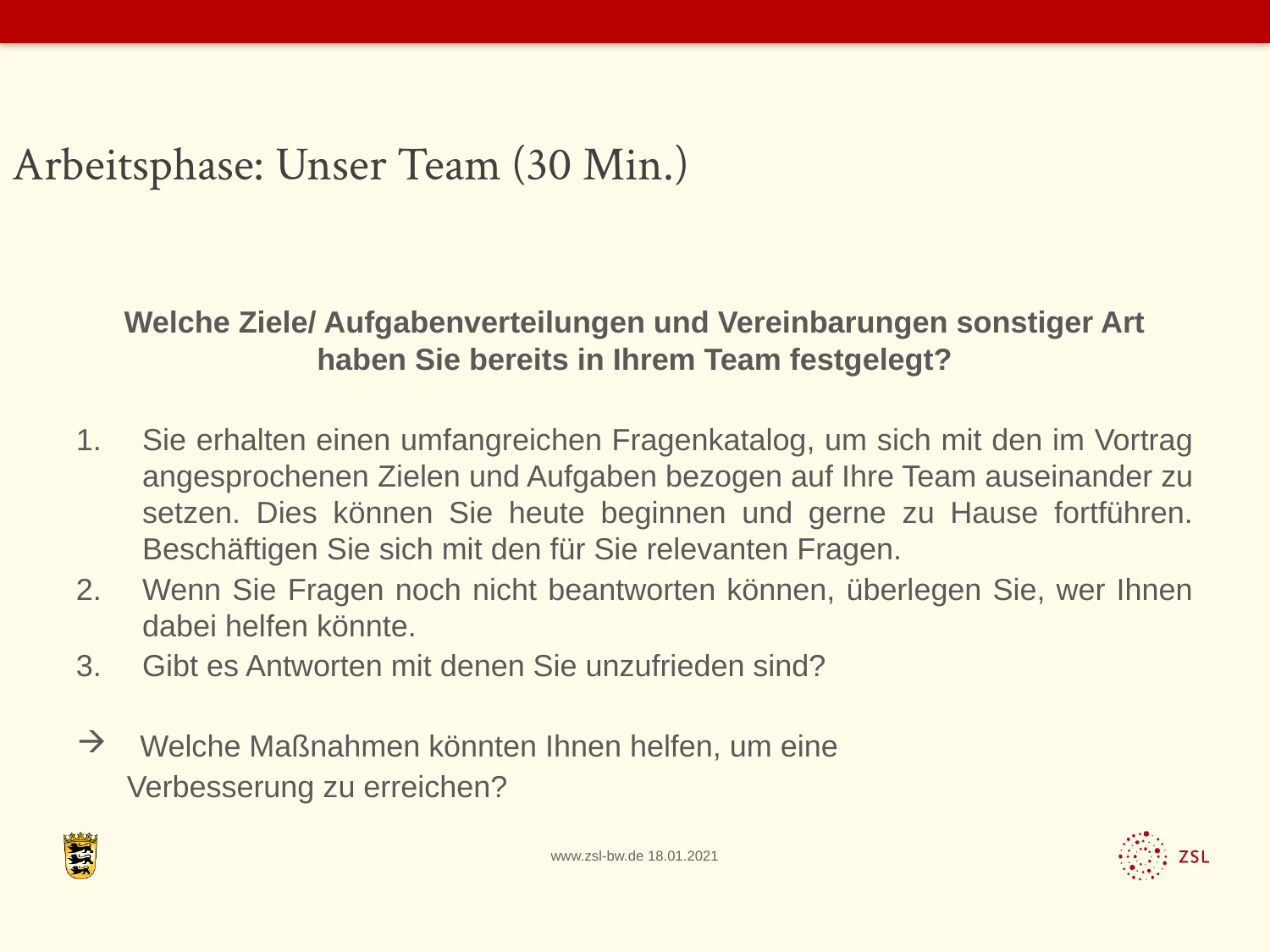

# Arbeitsphase: Unser Team (30 Min.)

Welche Ziele/ Aufgabenverteilungen und Vereinbarungen sonstiger Art haben Sie bereits in Ihrem Team festgelegt?

Sie erhalten einen umfangreichen Fragenkatalog, um sich mit den im Vortrag angesprochenen Zielen und Aufgaben bezogen auf Ihre Team auseinander zu setzen. Dies können Sie heute beginnen und gerne zu Hause fortführen. Beschäftigen Sie sich mit den für Sie relevanten Fragen.
Wenn Sie Fragen noch nicht beantworten können, überlegen Sie, wer Ihnen dabei helfen könnte.
Gibt es Antworten mit denen Sie unzufrieden sind?

  Welche Maßnahmen könnten Ihnen helfen, um eine
      Verbesserung zu erreichen?